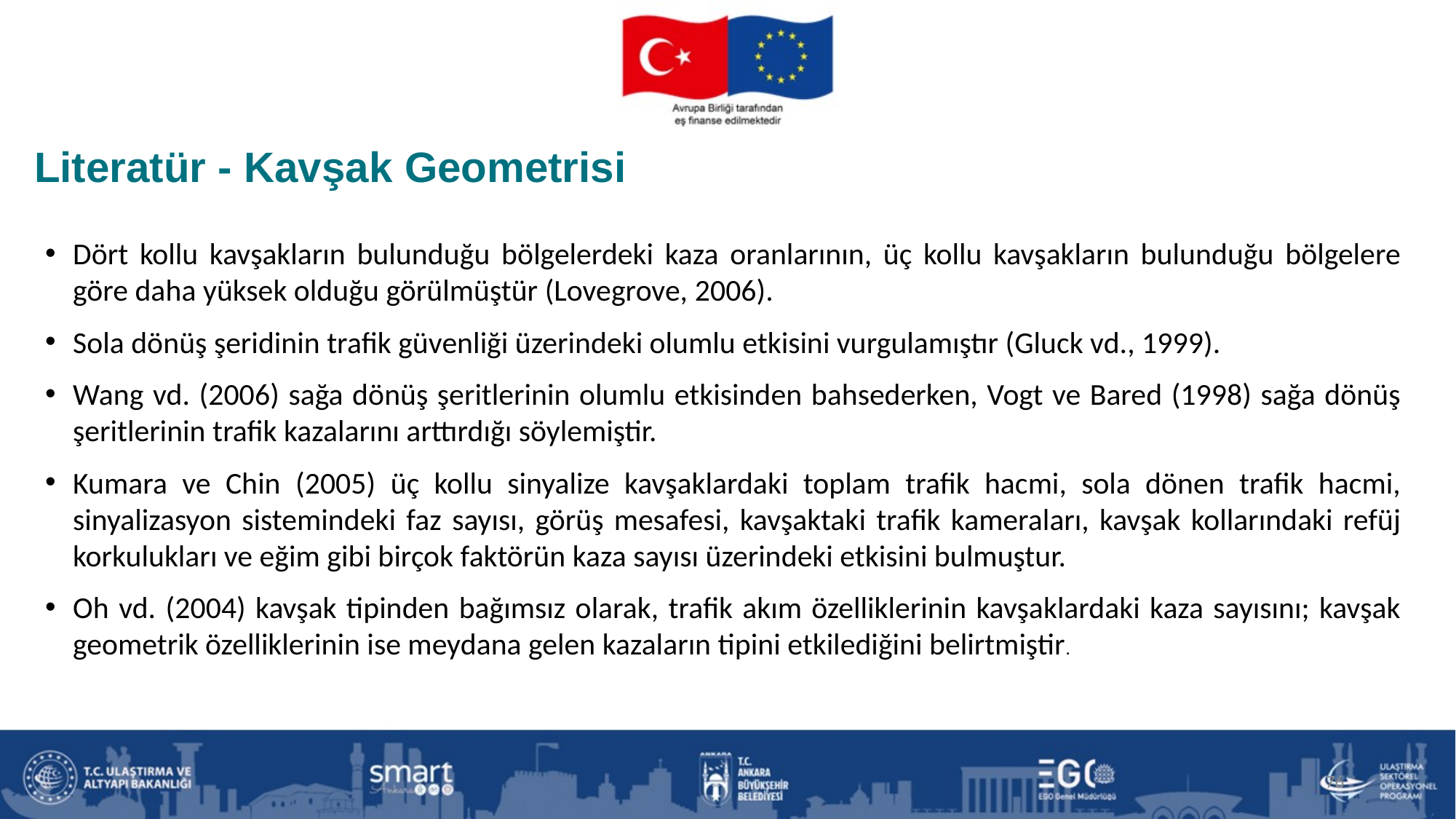

Literatür - Kavşak Geometrisi

Dört kollu kavşakların bulunduğu bölgelerdeki kaza oranlarının, üç kollu kavşakların bulunduğu bölgelere göre daha yüksek olduğu görülmüştür (Lovegrove, 2006).
Sola dönüş şeridinin trafik güvenliği üzerindeki olumlu etkisini vurgulamıştır (Gluck vd., 1999).
Wang vd. (2006) sağa dönüş şeritlerinin olumlu etkisinden bahsederken, Vogt ve Bared (1998) sağa dönüş şeritlerinin trafik kazalarını arttırdığı söylemiştir.
Kumara ve Chin (2005) üç kollu sinyalize kavşaklardaki toplam trafik hacmi, sola dönen trafik hacmi, sinyalizasyon sistemindeki faz sayısı, görüş mesafesi, kavşaktaki trafik kameraları, kavşak kollarındaki refüj korkulukları ve eğim gibi birçok faktörün kaza sayısı üzerindeki etkisini bulmuştur.
Oh vd. (2004) kavşak tipinden bağımsız olarak, trafik akım özelliklerinin kavşaklardaki kaza sayısını; kavşak geometrik özelliklerinin ise meydana gelen kazaların tipini etkilediğini belirtmiştir.

76